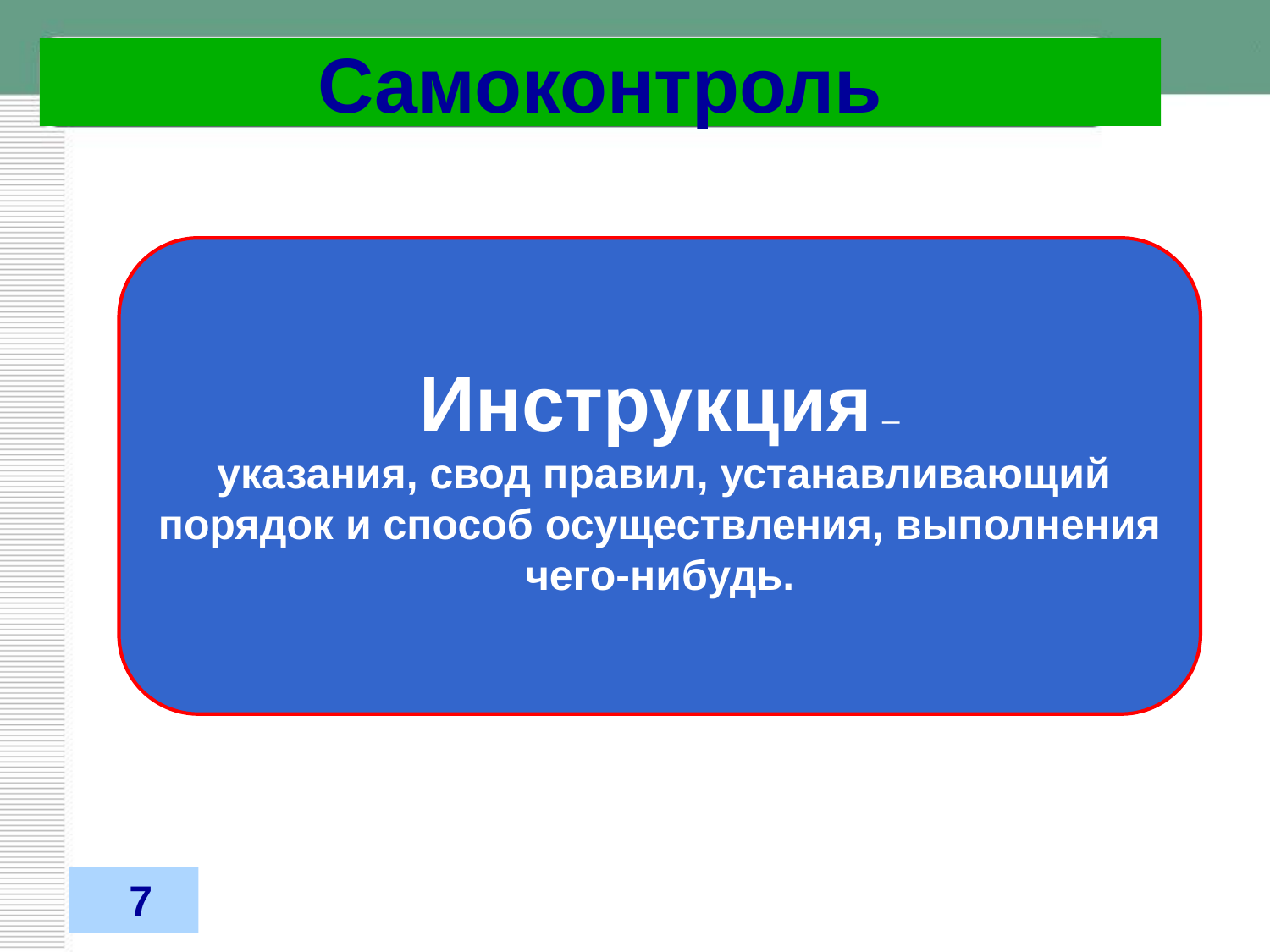

# Самоконтроль

Инструкция –
 указания, свод правил, устанавливающий порядок и способ осуществления, выполнения чего-нибудь.
31.03.2012
      7